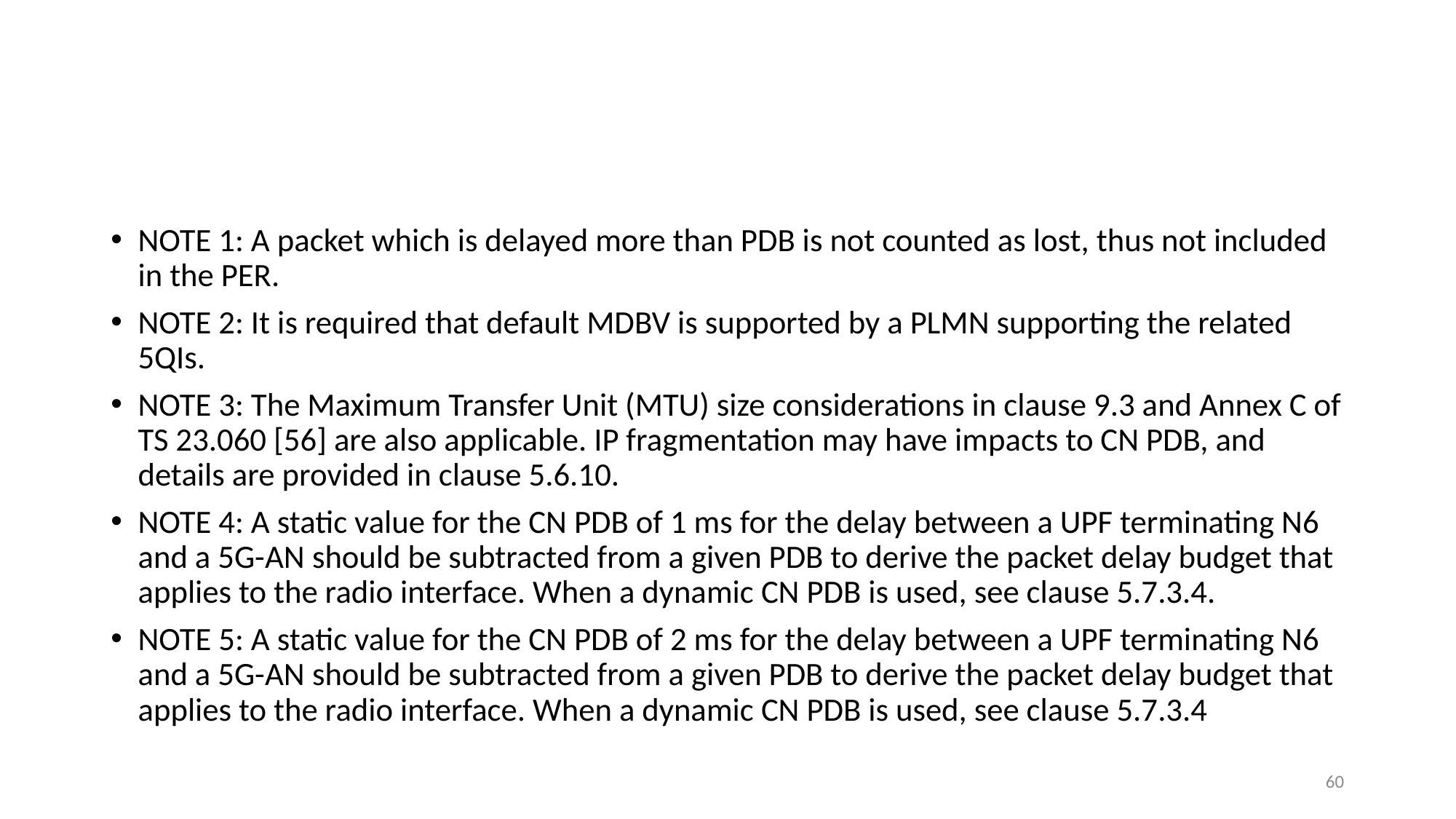

#
NOTE 1: A packet which is delayed more than PDB is not counted as lost, thus not included in the PER.
NOTE 2: It is required that default MDBV is supported by a PLMN supporting the related 5QIs.
NOTE 3: The Maximum Transfer Unit (MTU) size considerations in clause 9.3 and Annex C of TS 23.060 [56] are also applicable. IP fragmentation may have impacts to CN PDB, and details are provided in clause 5.6.10.
NOTE 4: A static value for the CN PDB of 1 ms for the delay between a UPF terminating N6 and a 5G-AN should be subtracted from a given PDB to derive the packet delay budget that applies to the radio interface. When a dynamic CN PDB is used, see clause 5.7.3.4.
NOTE 5: A static value for the CN PDB of 2 ms for the delay between a UPF terminating N6 and a 5G-AN should be subtracted from a given PDB to derive the packet delay budget that applies to the radio interface. When a dynamic CN PDB is used, see clause 5.7.3.4
60